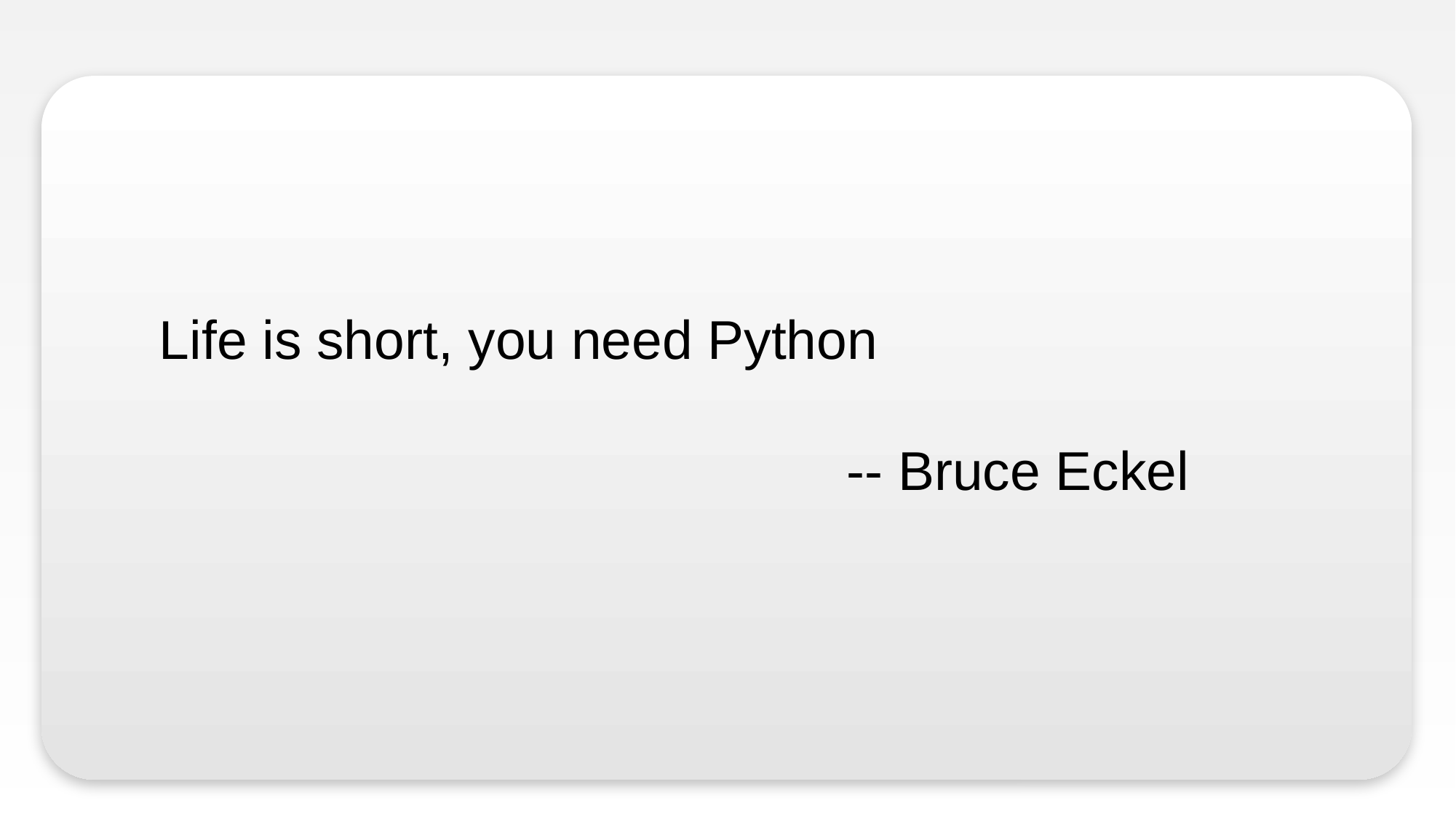

Life is short, you need Python

                -- Bruce Eckel